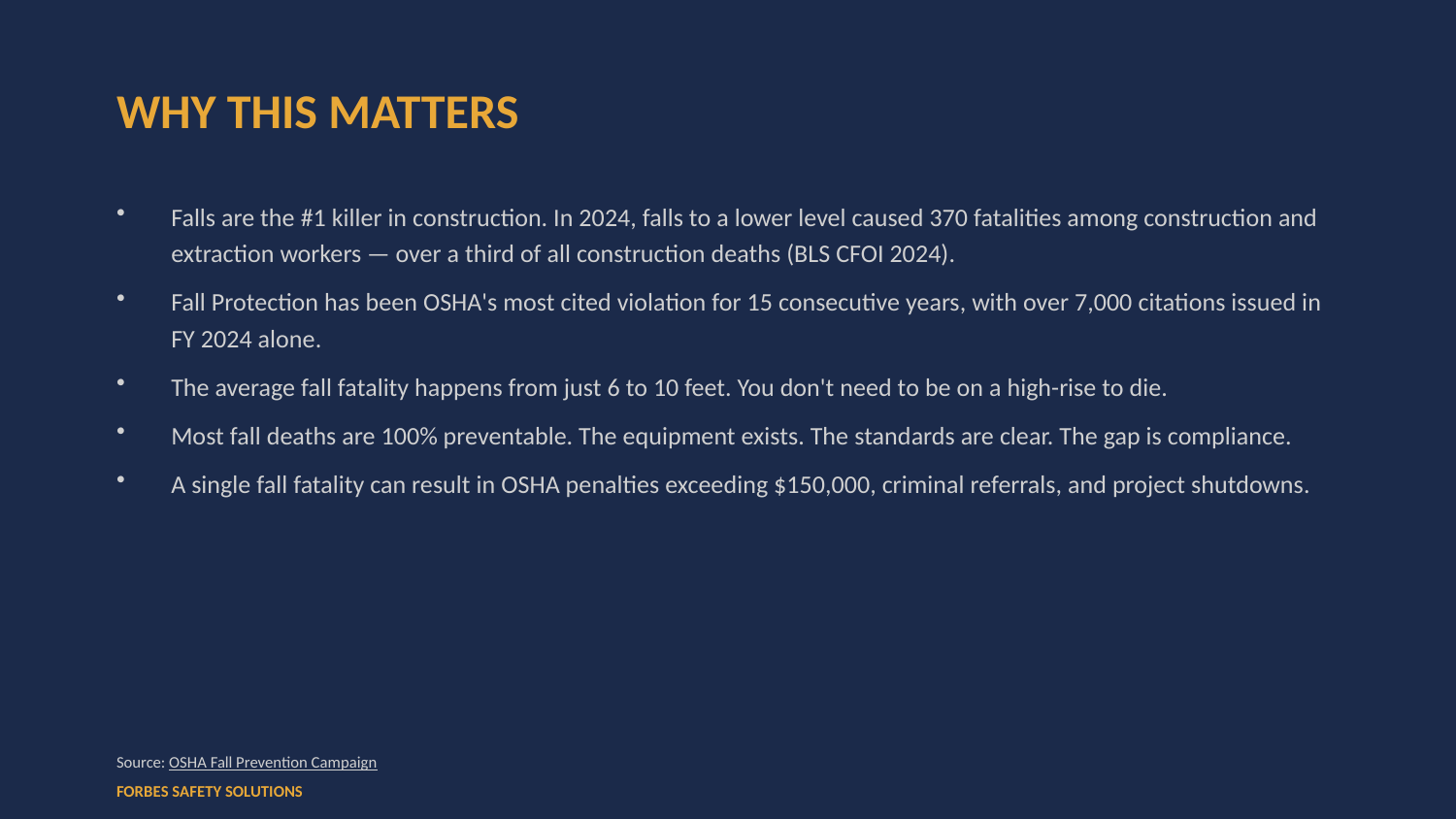

WHY THIS MATTERS
Falls are the #1 killer in construction. In 2024, falls to a lower level caused 370 fatalities among construction and extraction workers — over a third of all construction deaths (BLS CFOI 2024).
Fall Protection has been OSHA's most cited violation for 15 consecutive years, with over 7,000 citations issued in FY 2024 alone.
The average fall fatality happens from just 6 to 10 feet. You don't need to be on a high-rise to die.
Most fall deaths are 100% preventable. The equipment exists. The standards are clear. The gap is compliance.
A single fall fatality can result in OSHA penalties exceeding $150,000, criminal referrals, and project shutdowns.
Source: OSHA Fall Prevention Campaign
FORBES SAFETY SOLUTIONS